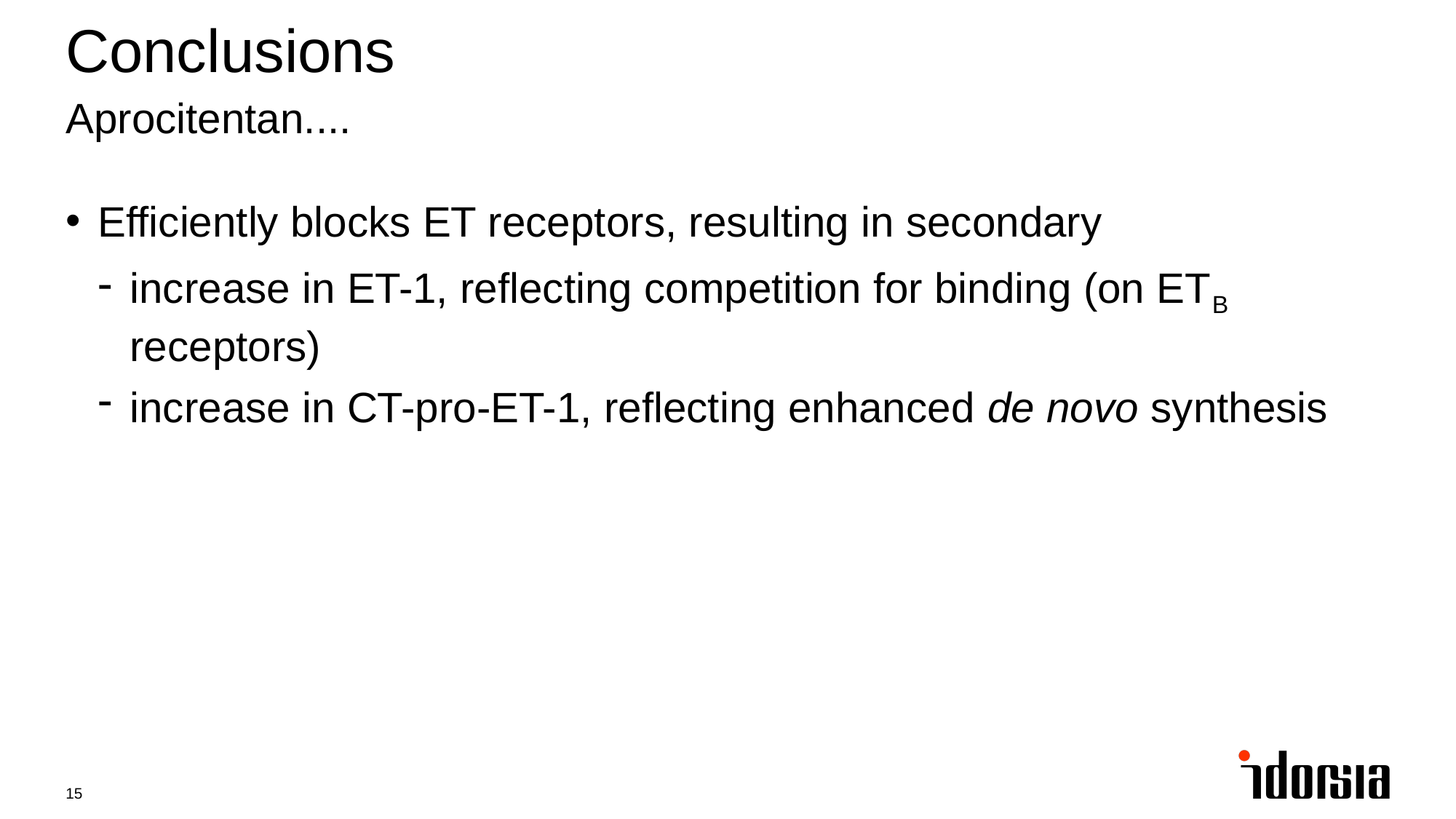

# Conclusions
Aprocitentan....
Efficiently blocks ET receptors, resulting in secondary
increase in ET-1, reflecting competition for binding (on ETB receptors)
increase in CT-pro-ET-1, reflecting enhanced de novo synthesis

15